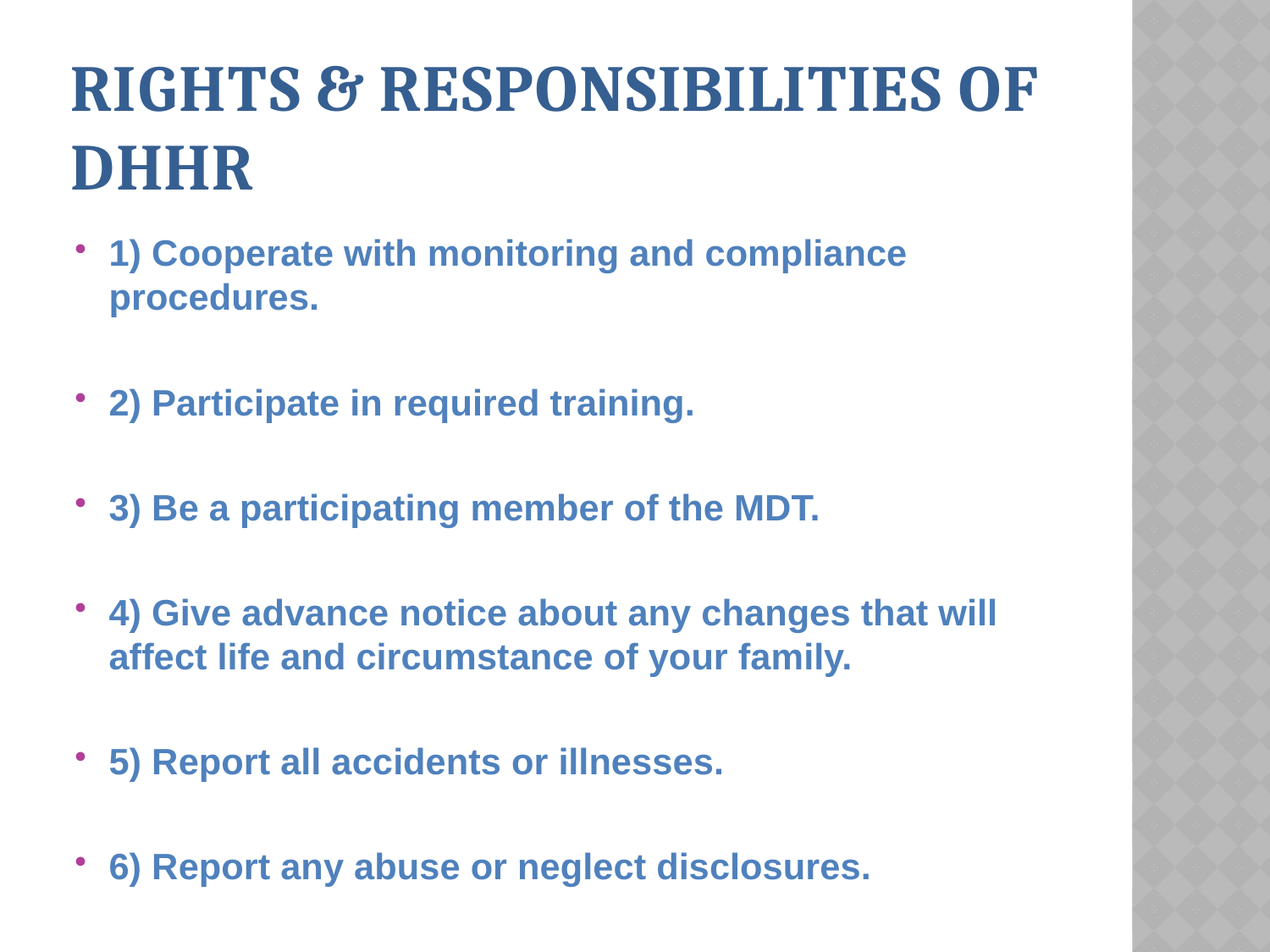

# Rights & Responsibilities of DHHR
1) Cooperate with monitoring and compliance procedures.

2) Participate in required training.

3) Be a participating member of the MDT.

4) Give advance notice about any changes that will affect life and circumstance of your family.

5) Report all accidents or illnesses.

6) Report any abuse or neglect disclosures.